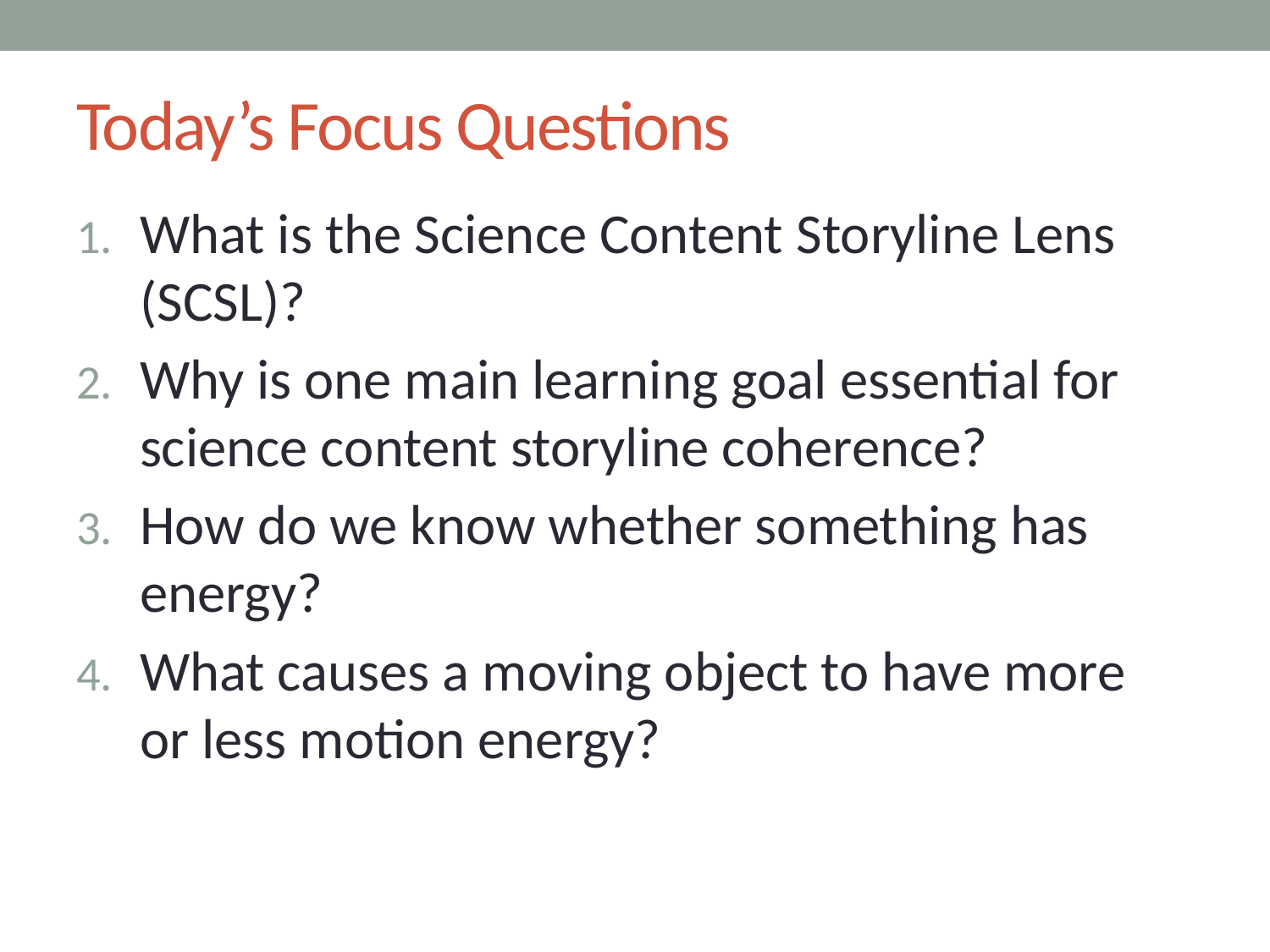

# Today’s Focus Questions
What is the Science Content Storyline Lens (SCSL)?
Why is one main learning goal essential for science content storyline coherence?
How do we know whether something has energy?
What causes a moving object to have more
or less motion energy?